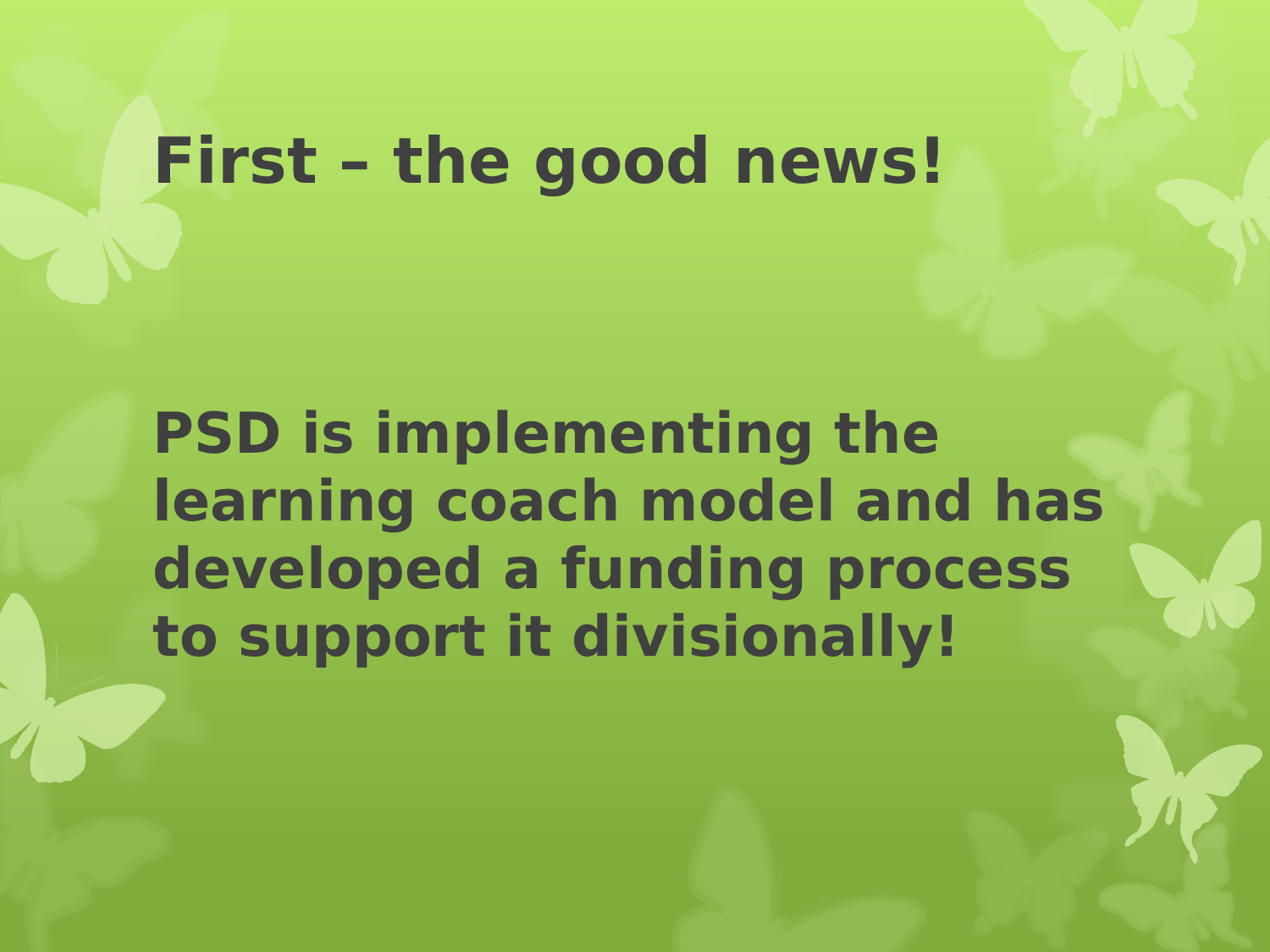

# First – the good news!
PSD is implementing the learning coach model and has developed a funding process to support it divisionally!